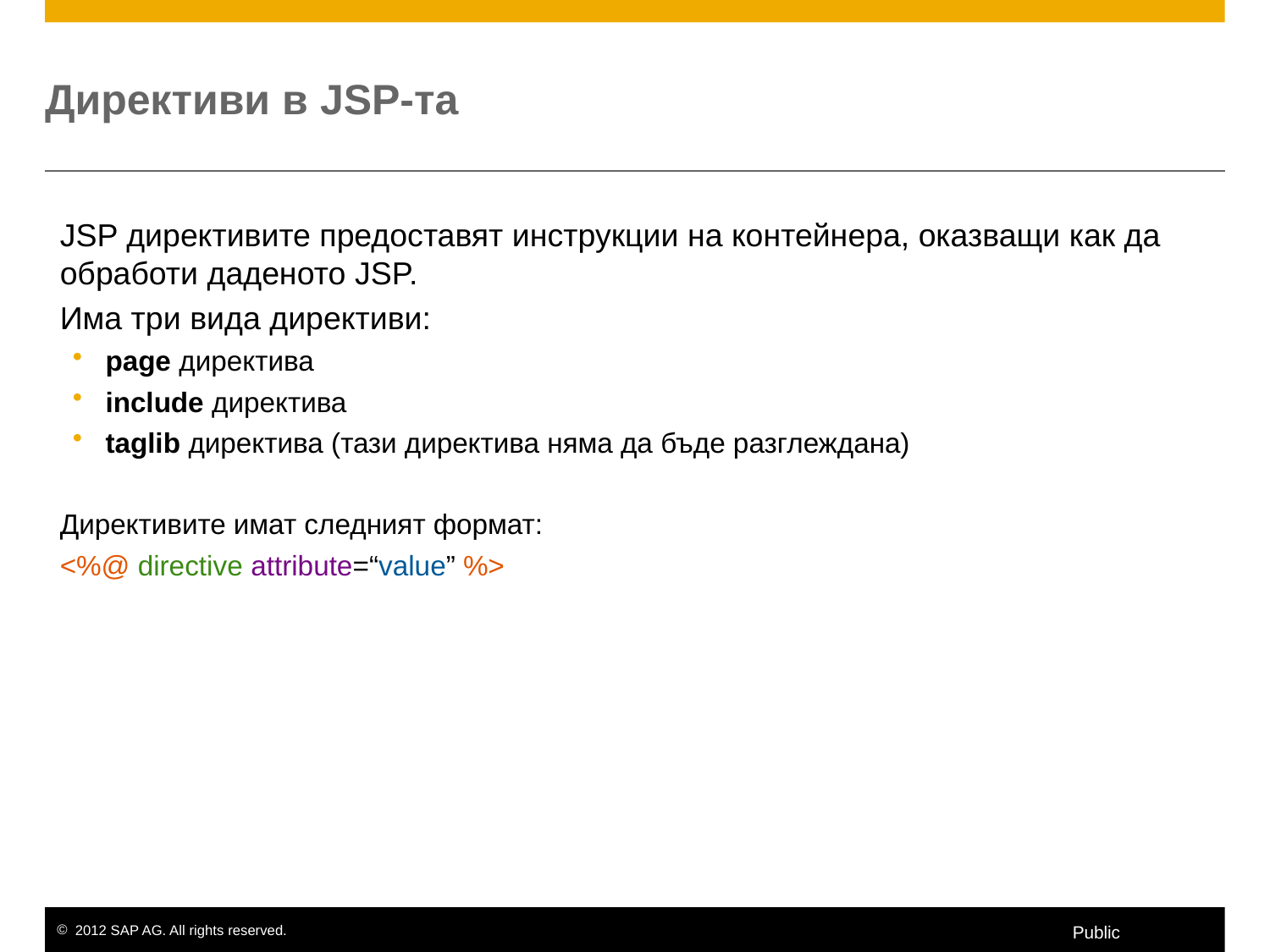

# Директиви в JSP-та
JSP директивите предоставят инструкции на контейнера, оказващи как да обработи даденото JSP.
Има три вида директиви:
 page директива
 include директива
 taglib директива (тази директива няма да бъде разглеждана)

Директивите имат следният формат:
<%@ directive attribute=“value” %>